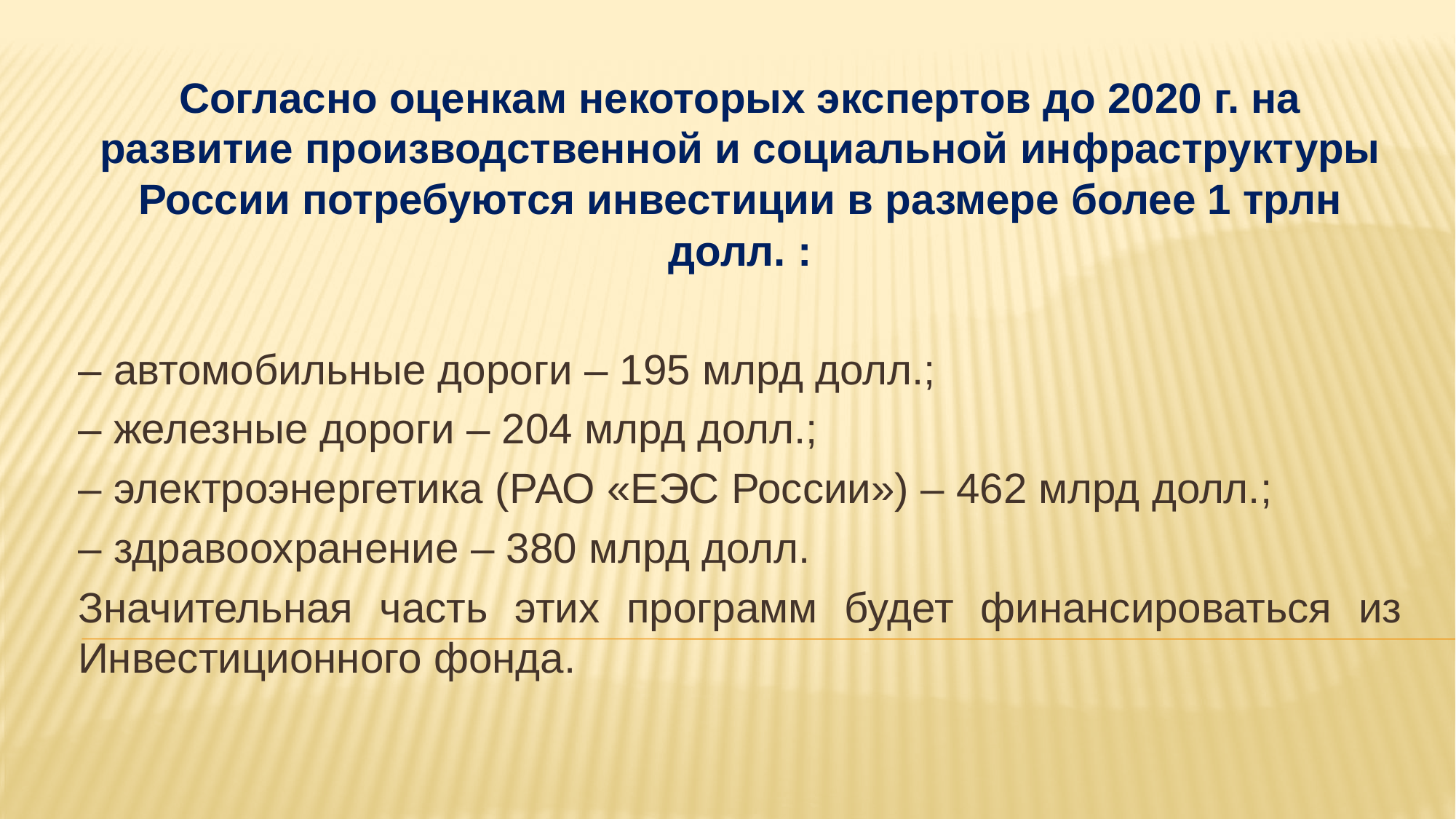

Согласно оценкам некоторых экспертов до 2020 г. на развитие производственной и социальной инфраструктуры России потребуются инвестиции в размере более 1 трлн долл. :

– автомобильные дороги – 195 млрд долл.;
– железные дороги – 204 млрд долл.;
– электроэнергетика (РАО «ЕЭС России») – 462 млрд долл.;
– здравоохранение – 380 млрд долл.
Значительная часть этих программ будет финансироваться из Инвестиционного фонда.